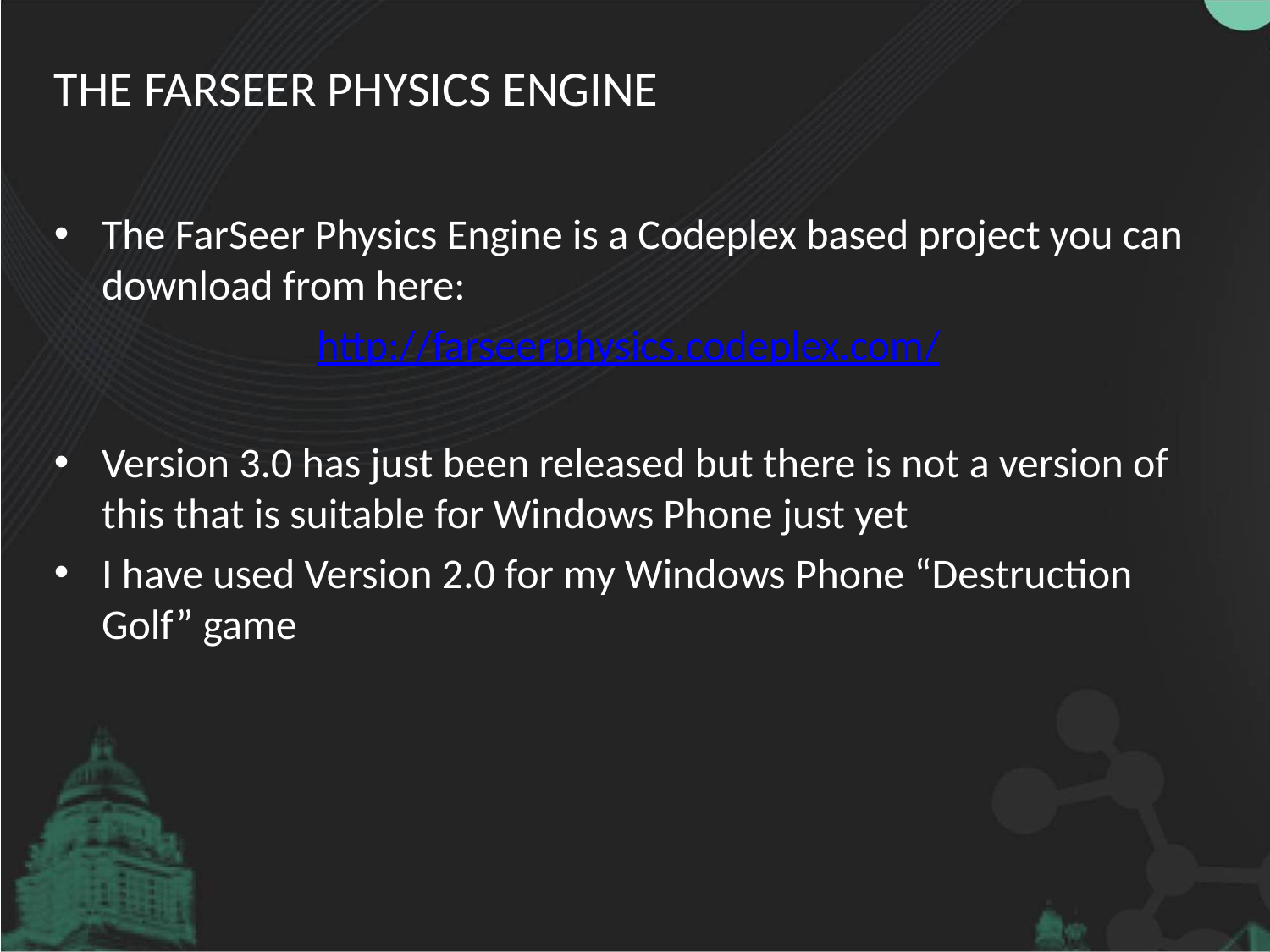

# The FarSeer Physics Engine
The FarSeer Physics Engine is a Codeplex based project you can download from here:
http://farseerphysics.codeplex.com/

Version 3.0 has just been released but there is not a version of this that is suitable for Windows Phone just yet
I have used Version 2.0 for my Windows Phone “Destruction Golf” game